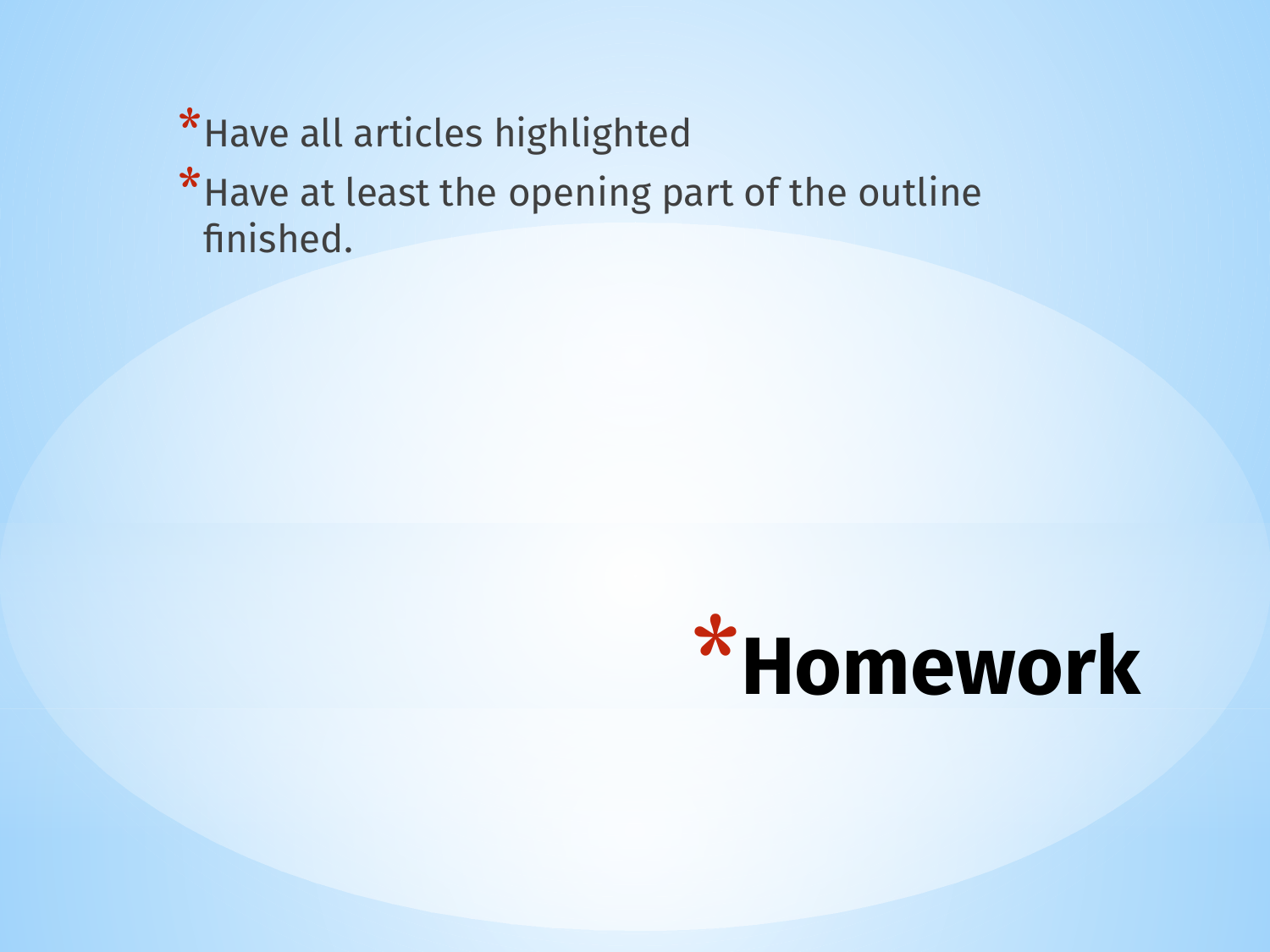

Have all articles highlighted
Have at least the opening part of the outline finished.
# Homework